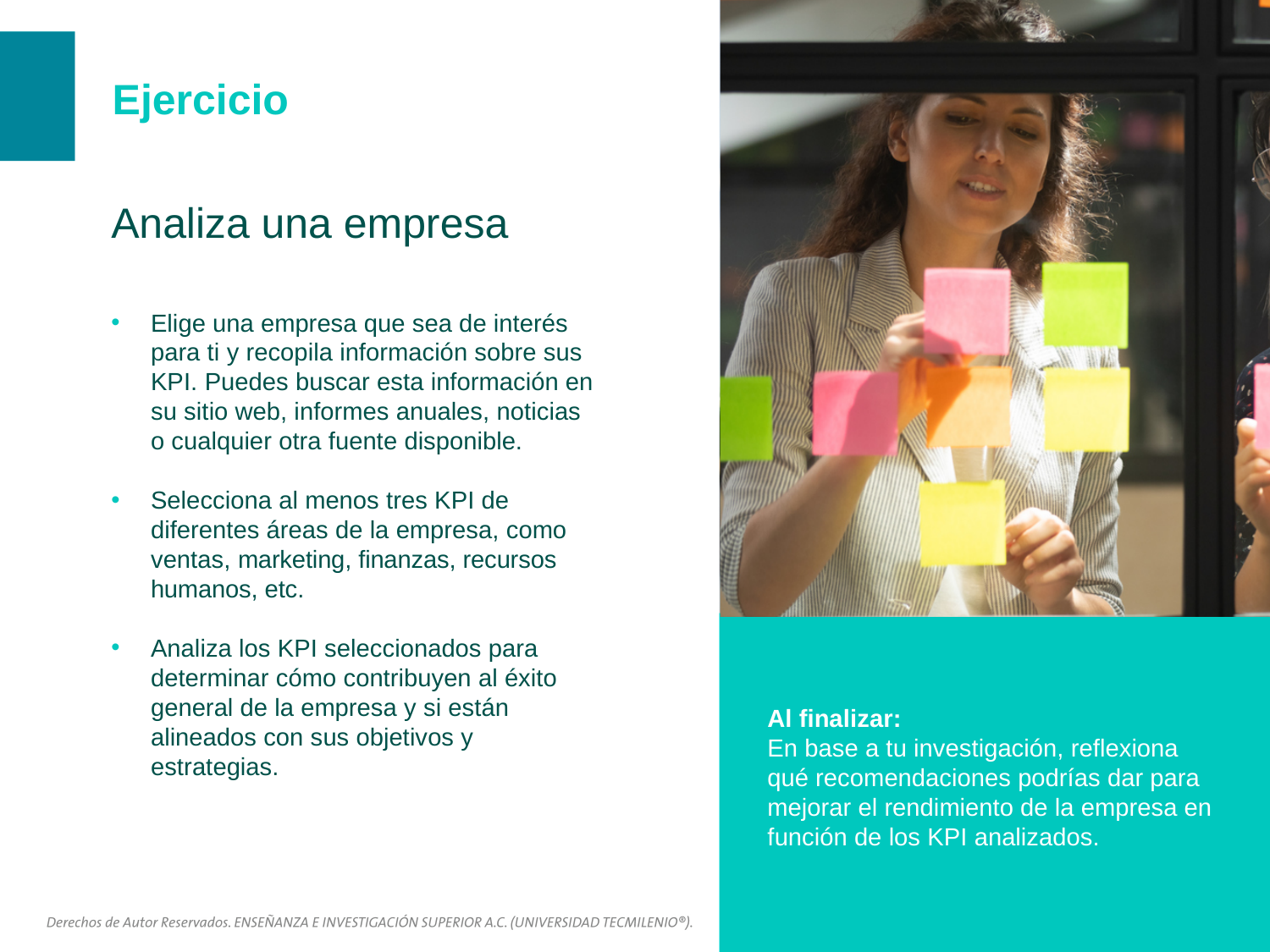

Analiza una empresa
Elige una empresa que sea de interés para ti y recopila información sobre sus KPI. Puedes buscar esta información en su sitio web, informes anuales, noticias o cualquier otra fuente disponible.

Selecciona al menos tres KPI de diferentes áreas de la empresa, como ventas, marketing, finanzas, recursos humanos, etc.

Analiza los KPI seleccionados para determinar cómo contribuyen al éxito general de la empresa y si están alineados con sus objetivos y estrategias.

Al finalizar:
En base a tu investigación, reflexiona qué recomendaciones podrías dar para mejorar el rendimiento de la empresa en función de los KPI analizados.